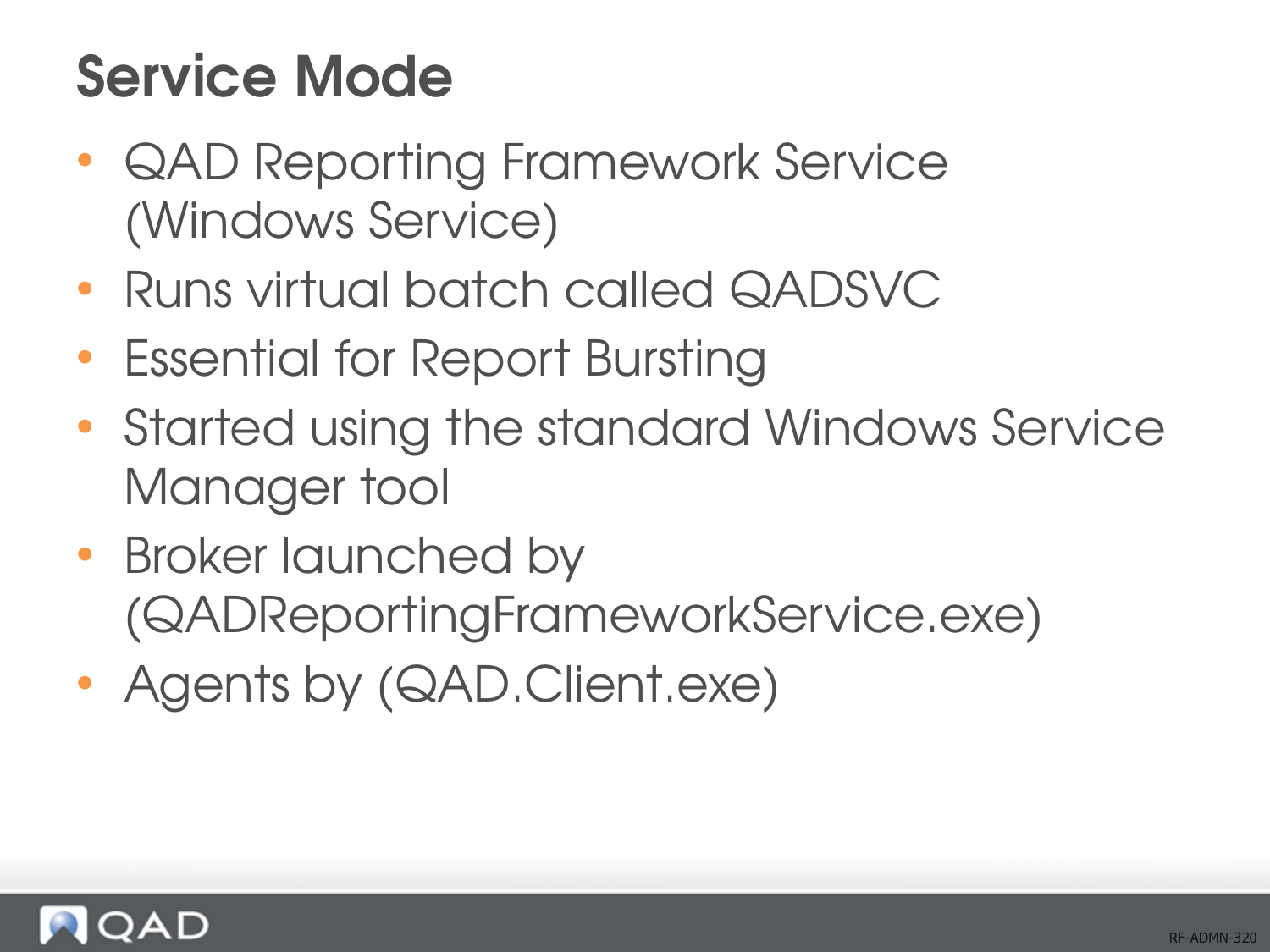

# Service Mode
QAD Reporting Framework Service (Windows Service)
Runs virtual batch called QADSVC
Essential for Report Bursting
Started using the standard Windows Service Manager tool
Broker launched by (QADReportingFrameworkService.exe)
Agents by (QAD.Client.exe)

RF-ADMN-320